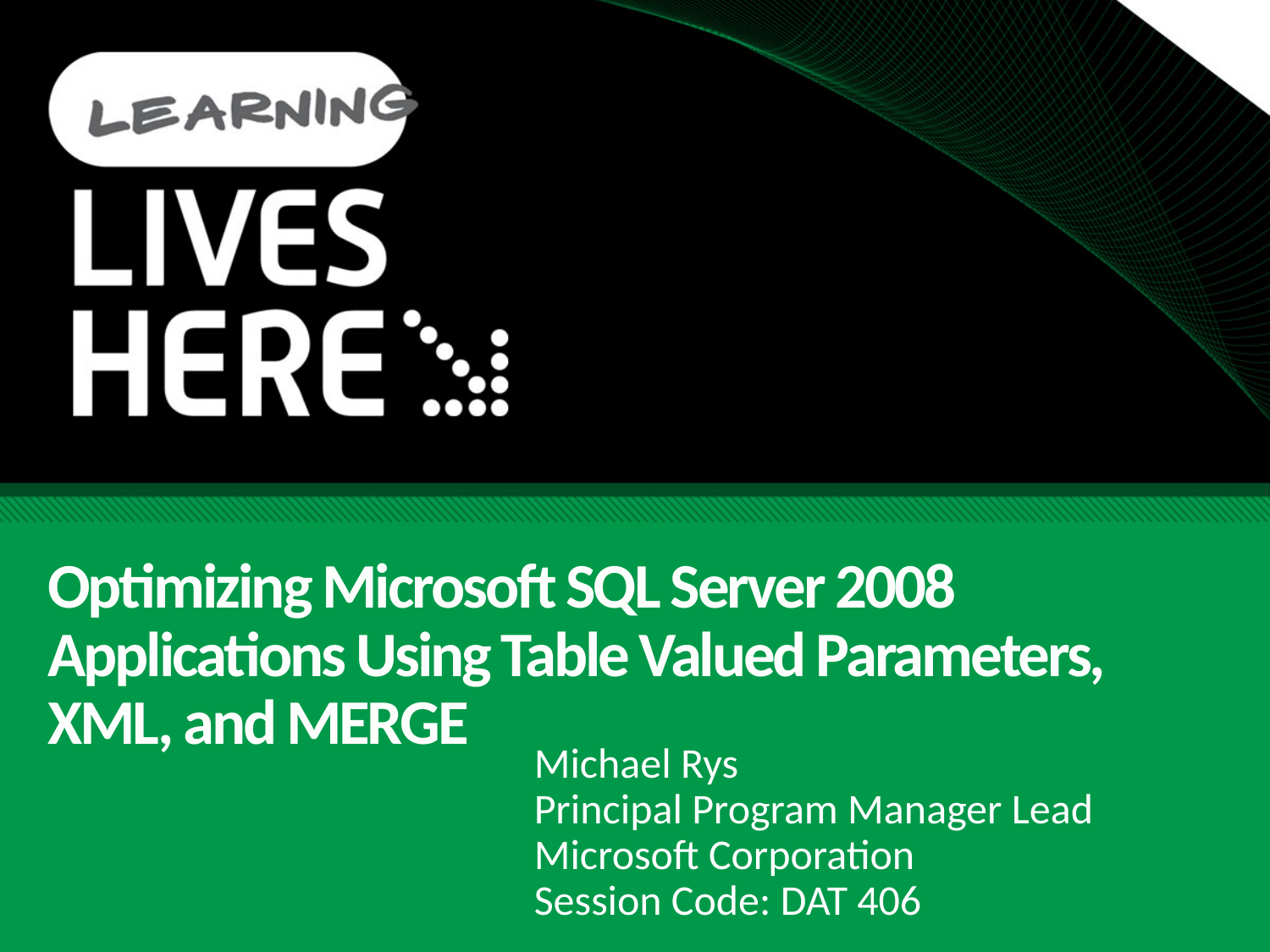

# Optimizing Microsoft SQL Server 2008 Applications Using Table Valued Parameters, XML, and MERGE
Michael Rys
Principal Program Manager Lead
Microsoft Corporation
Session Code: DAT 406